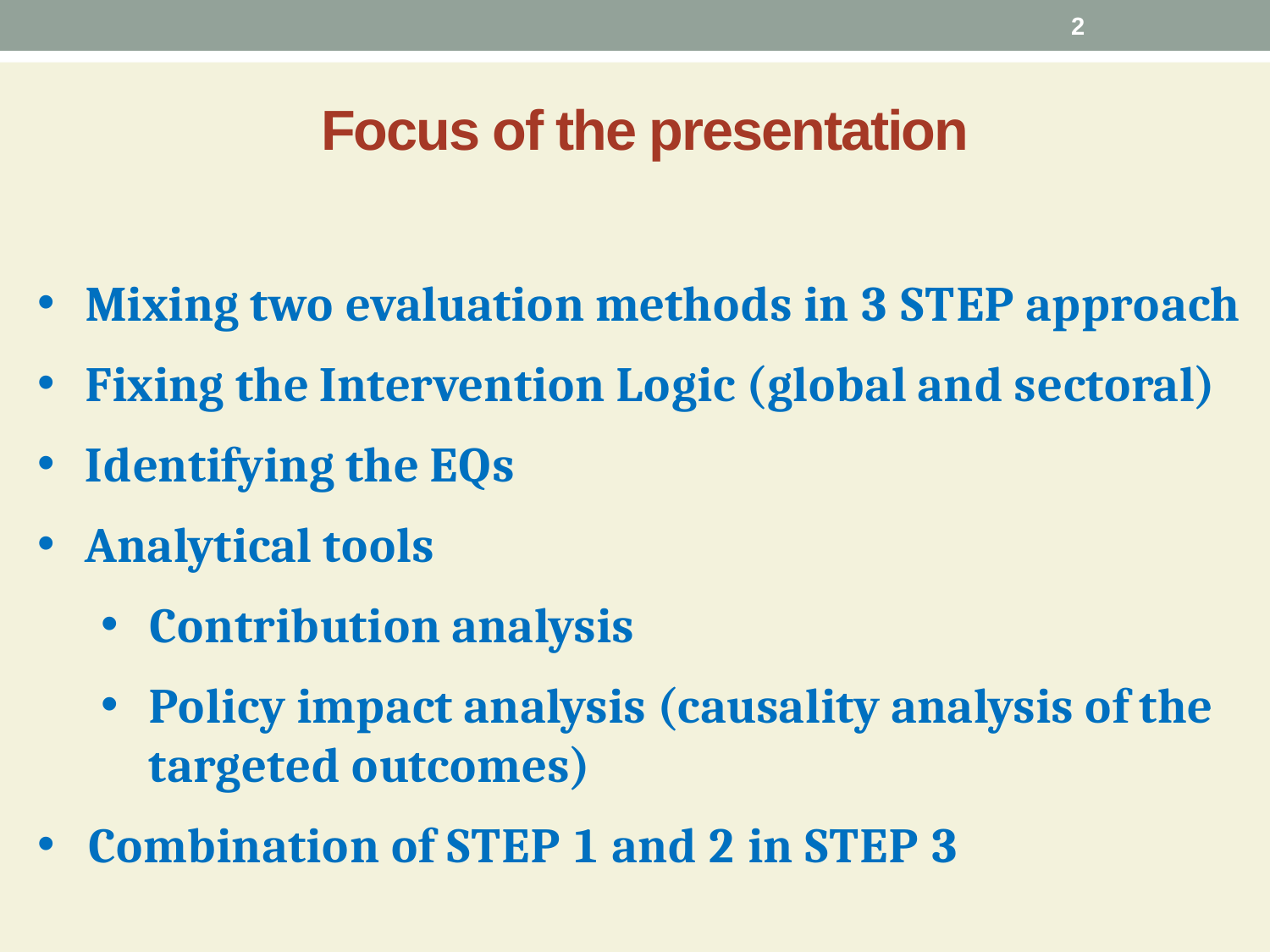

2
# Focus of the presentation
Mixing two evaluation methods in 3 STEP approach
Fixing the Intervention Logic (global and sectoral)
Identifying the EQs
Analytical tools
Contribution analysis
Policy impact analysis (causality analysis of the targeted outcomes)
Combination of STEP 1 and 2 in STEP 3